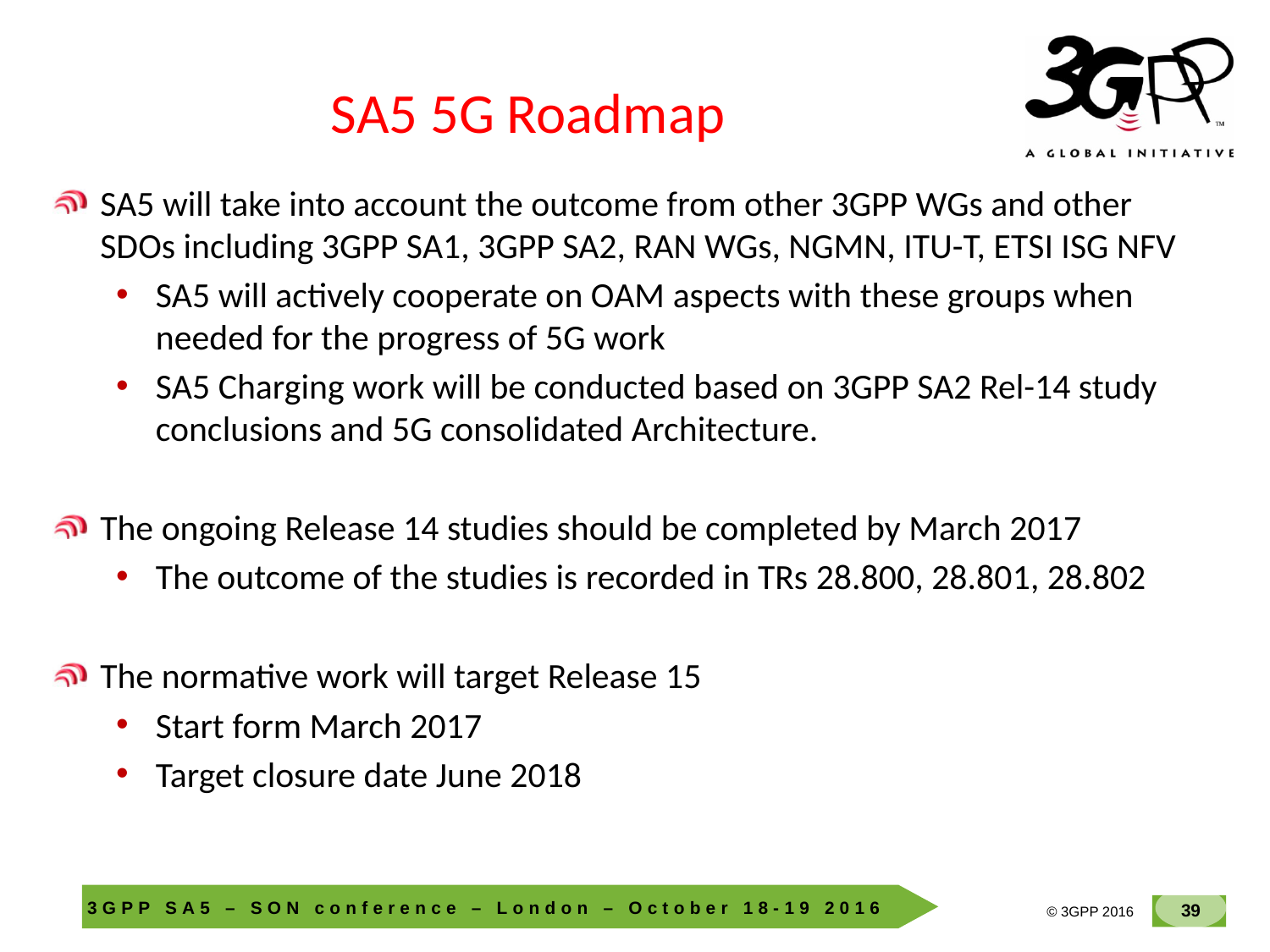

# SA5 5G Roadmap
SA5 will take into account the outcome from other 3GPP WGs and other SDOs including 3GPP SA1, 3GPP SA2, RAN WGs, NGMN, ITU-T, ETSI ISG NFV
SA5 will actively cooperate on OAM aspects with these groups when needed for the progress of 5G work
SA5 Charging work will be conducted based on 3GPP SA2 Rel-14 study conclusions and 5G consolidated Architecture.

The ongoing Release 14 studies should be completed by March 2017
The outcome of the studies is recorded in TRs 28.800, 28.801, 28.802

The normative work will target Release 15
Start form March 2017
Target closure date June 2018